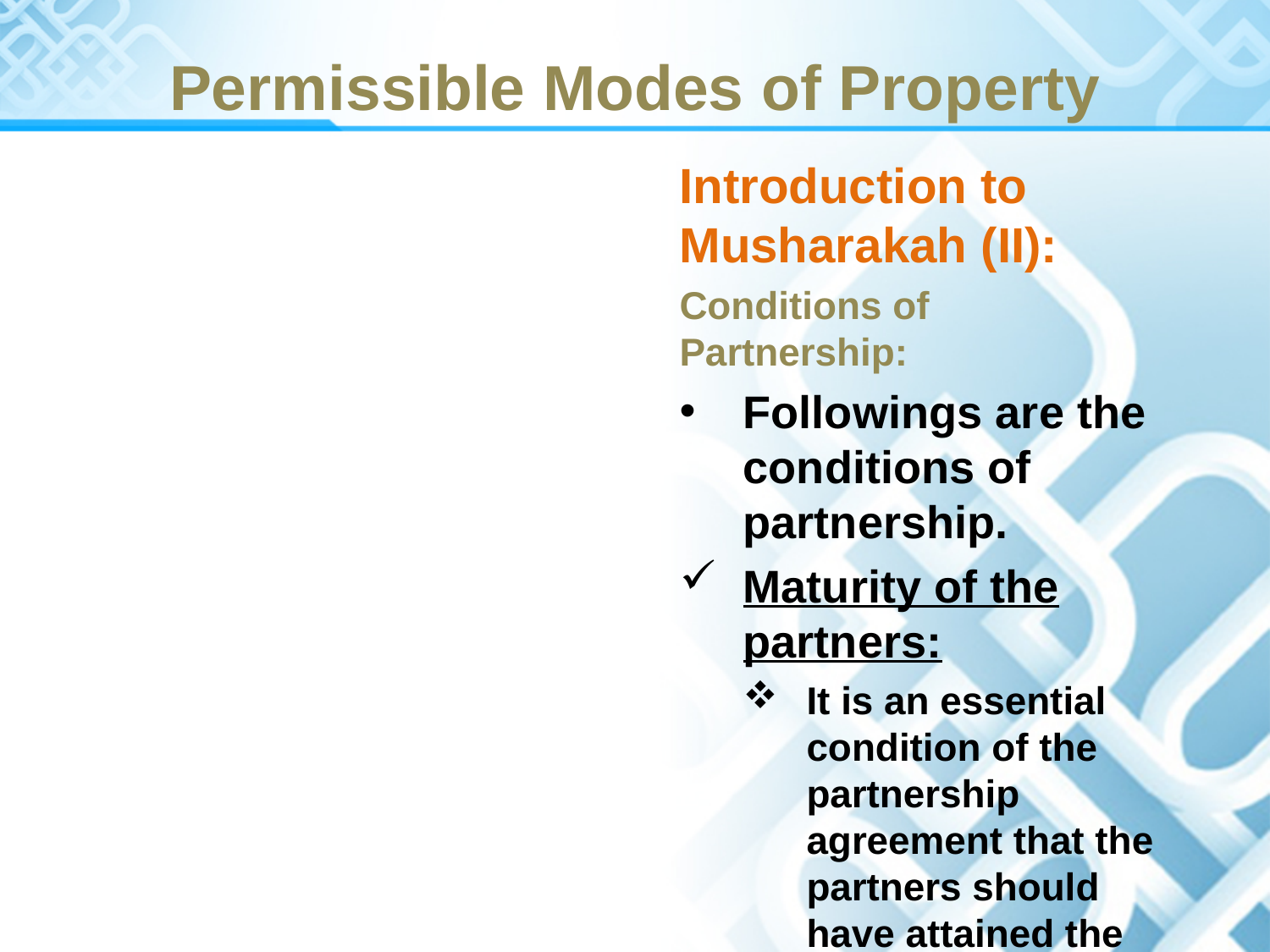

Permissible Modes of Property
Introduction to Musharakah (II):
Conditions of Partnership:
Followings are the conditions of partnership.
Maturity of the partners:
It is an essential condition of the partnership agreement that the partners should have attained the age of maturity.